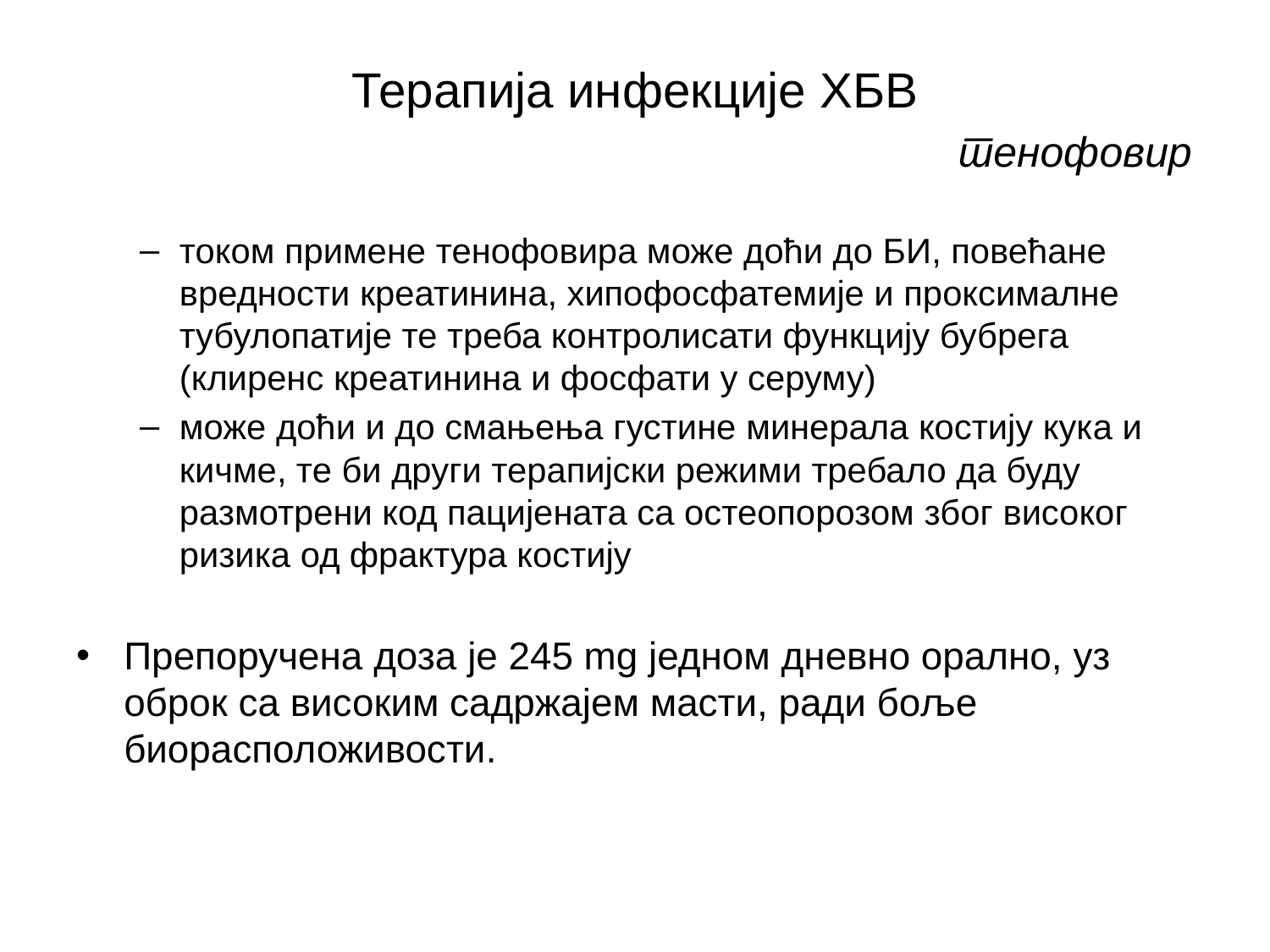

# Терапија инфекције ХБВ тенофовир
током примене тенофовира може доћи до БИ, повећане вредности креатинина, хипофосфатемије и проксималне тубулопатије те треба контролисати функцију бубрега (клиренс креатинина и фосфати у серуму)
може доћи и до смањења густине минерала костију кука и кичме, те би други терапијски режими требало да буду размотрени код пацијената са остеопорозом због високог ризика од фрактура костију

Препоручена доза је 245 mg једном дневно орално, уз оброк са високим садржајем масти, ради боље биорасположивости.